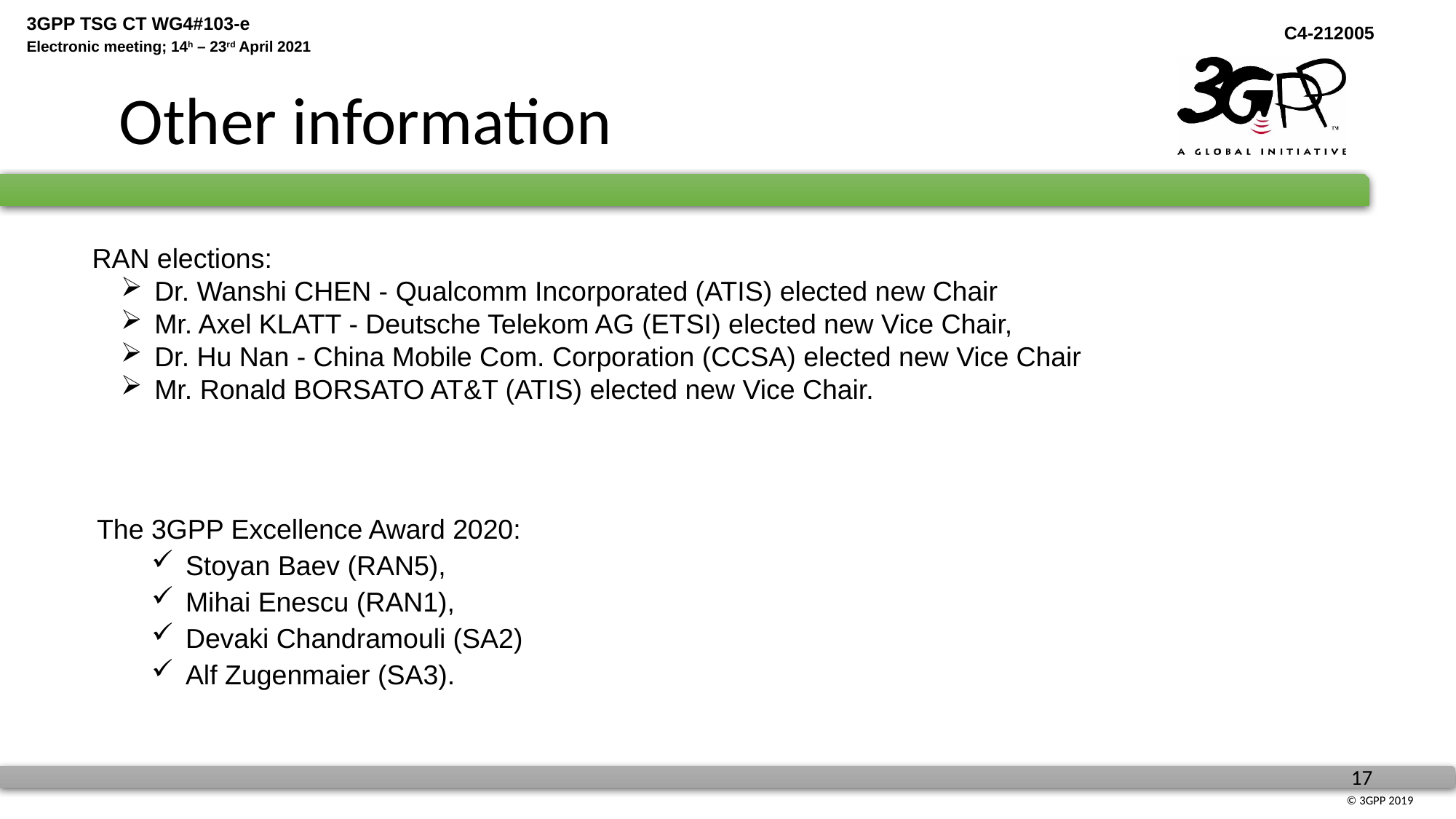

# Other information
RAN elections:
 Dr. Wanshi CHEN - Qualcomm Incorporated (ATIS) elected new Chair
 Mr. Axel KLATT - Deutsche Telekom AG (ETSI) elected new Vice Chair,
 Dr. Hu Nan - China Mobile Com. Corporation (CCSA) elected new Vice Chair
 Mr. Ronald BORSATO AT&T (ATIS) elected new Vice Chair.
The 3GPP Excellence Award 2020:
Stoyan Baev (RAN5),
Mihai Enescu (RAN1),
Devaki Chandramouli (SA2)
Alf Zugenmaier (SA3).